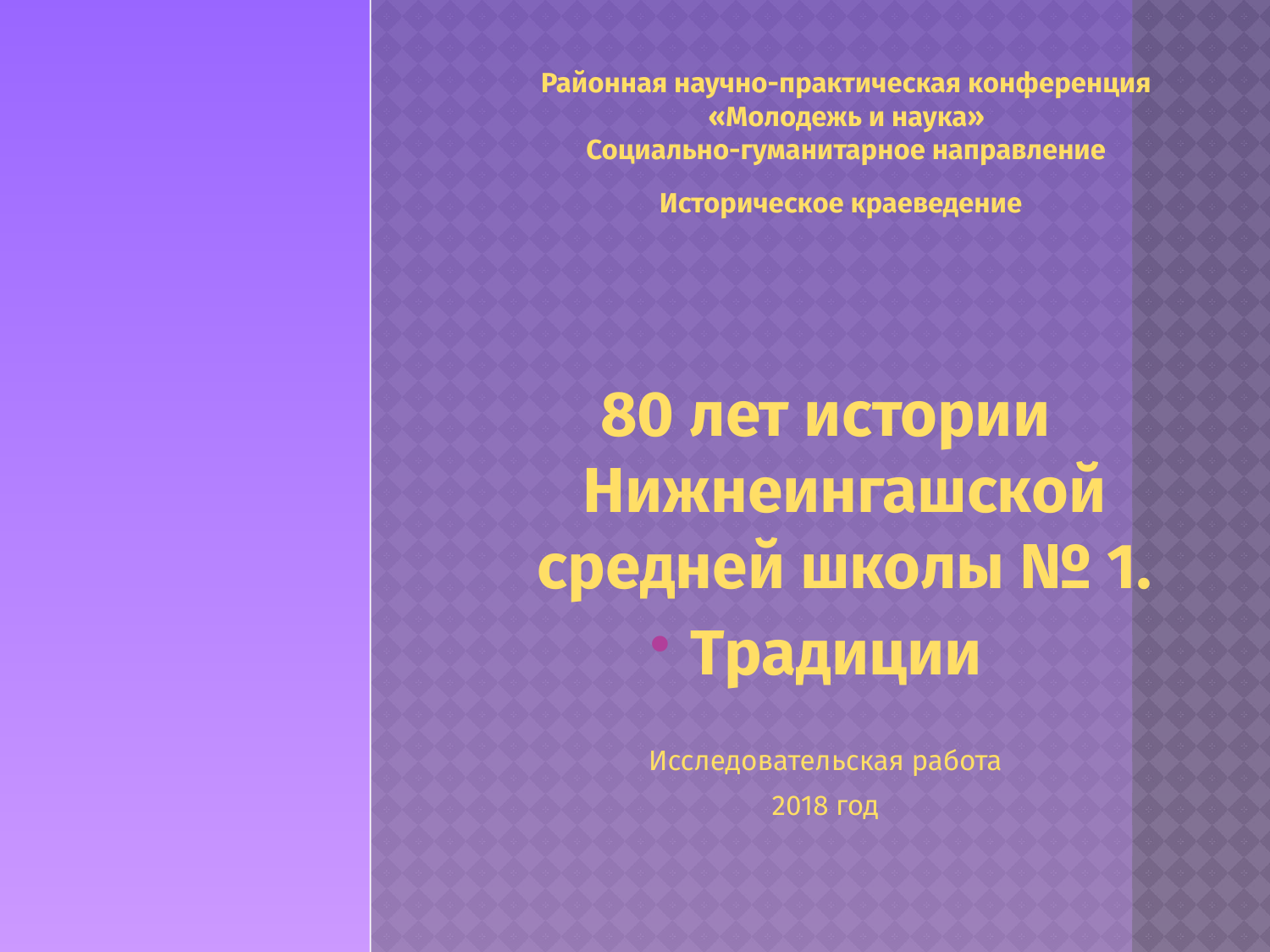

Районная научно-практическая конференция
«Молодежь и наука»
Социально-гуманитарное направление
Историческое краеведение

80 лет истории Нижнеингашской средней школы № 1.
Традиции

Исследовательская работа
2018 год